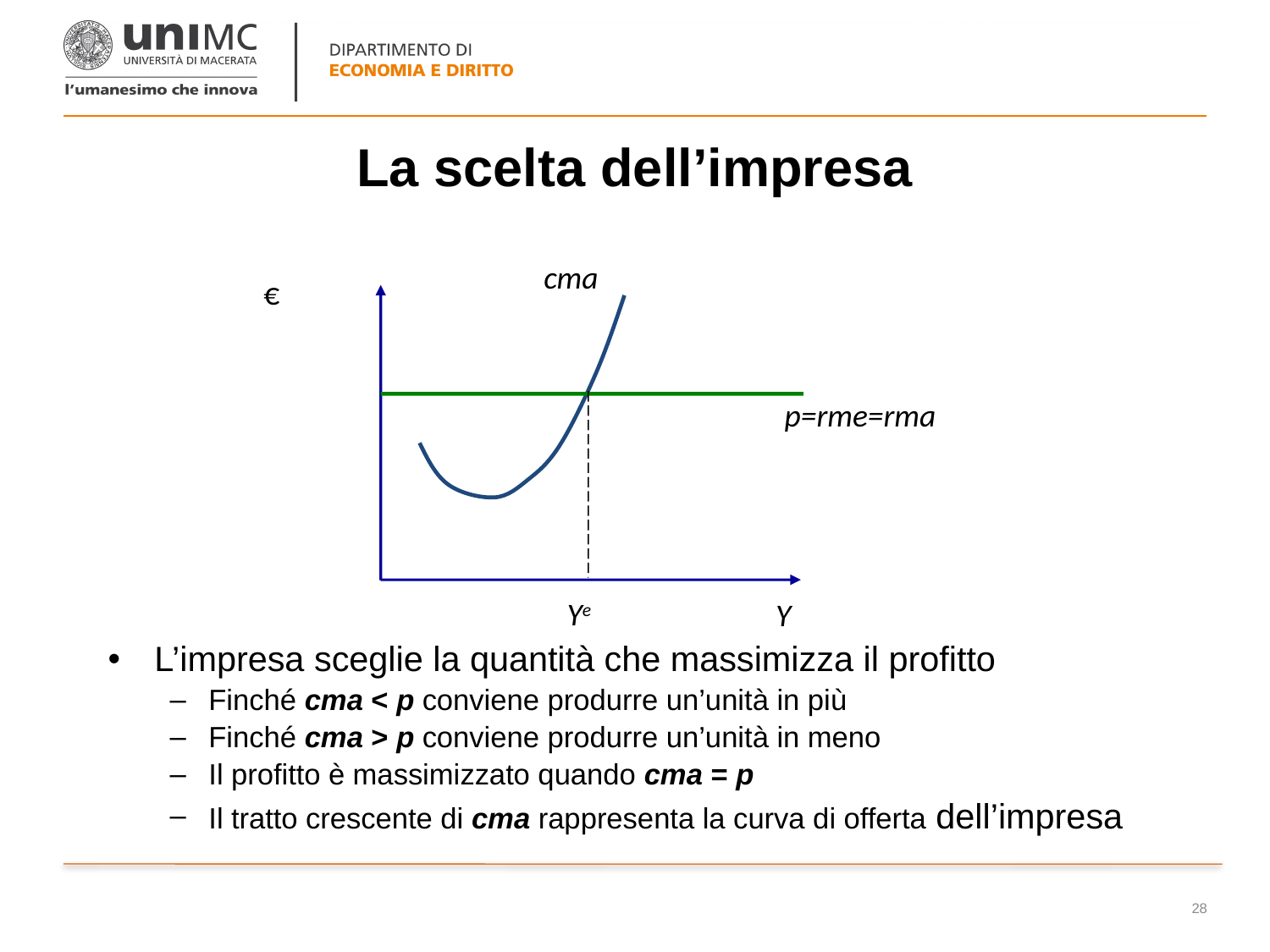

# La scelta dell’impresa
cma
€

p=rme=rma

Ye
Y
L’impresa sceglie la quantità che massimizza il profitto
Finché cma < p conviene produrre un’unità in più
Finché cma > p conviene produrre un’unità in meno
Il profitto è massimizzato quando cma = p
Il tratto crescente di cma rappresenta la curva di offerta dell’impresa
28